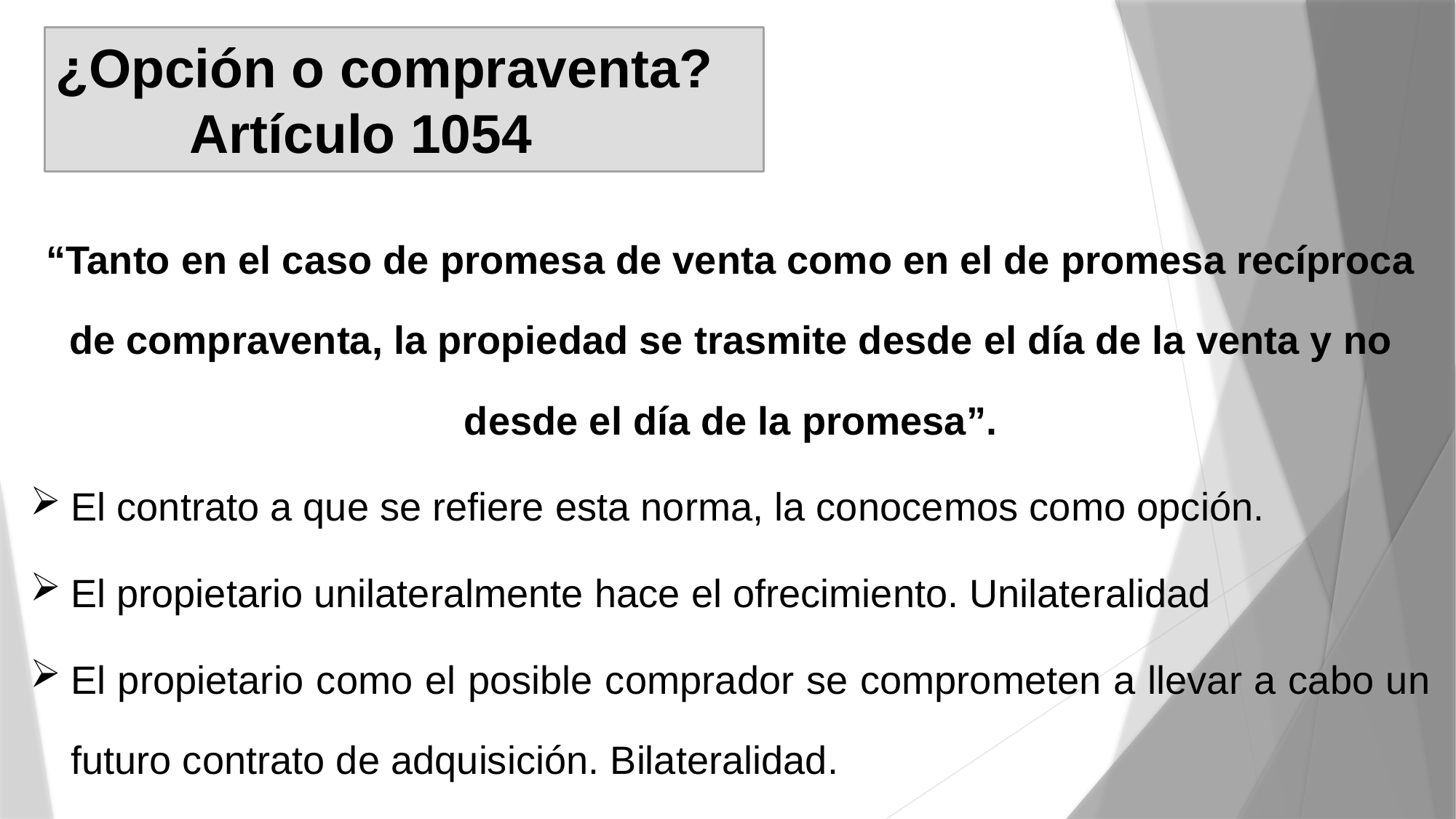

# ¿Opción o compraventa? Artículo 1054
“Tanto en el caso de promesa de venta como en el de promesa recíproca de compraventa, la propiedad se trasmite desde el día de la venta y no desde el día de la promesa”.
El contrato a que se refiere esta norma, la conocemos como opción.
El propietario unilateralmente hace el ofrecimiento. Unilateralidad
El propietario como el posible comprador se comprometen a llevar a cabo un futuro contrato de adquisición. Bilateralidad.